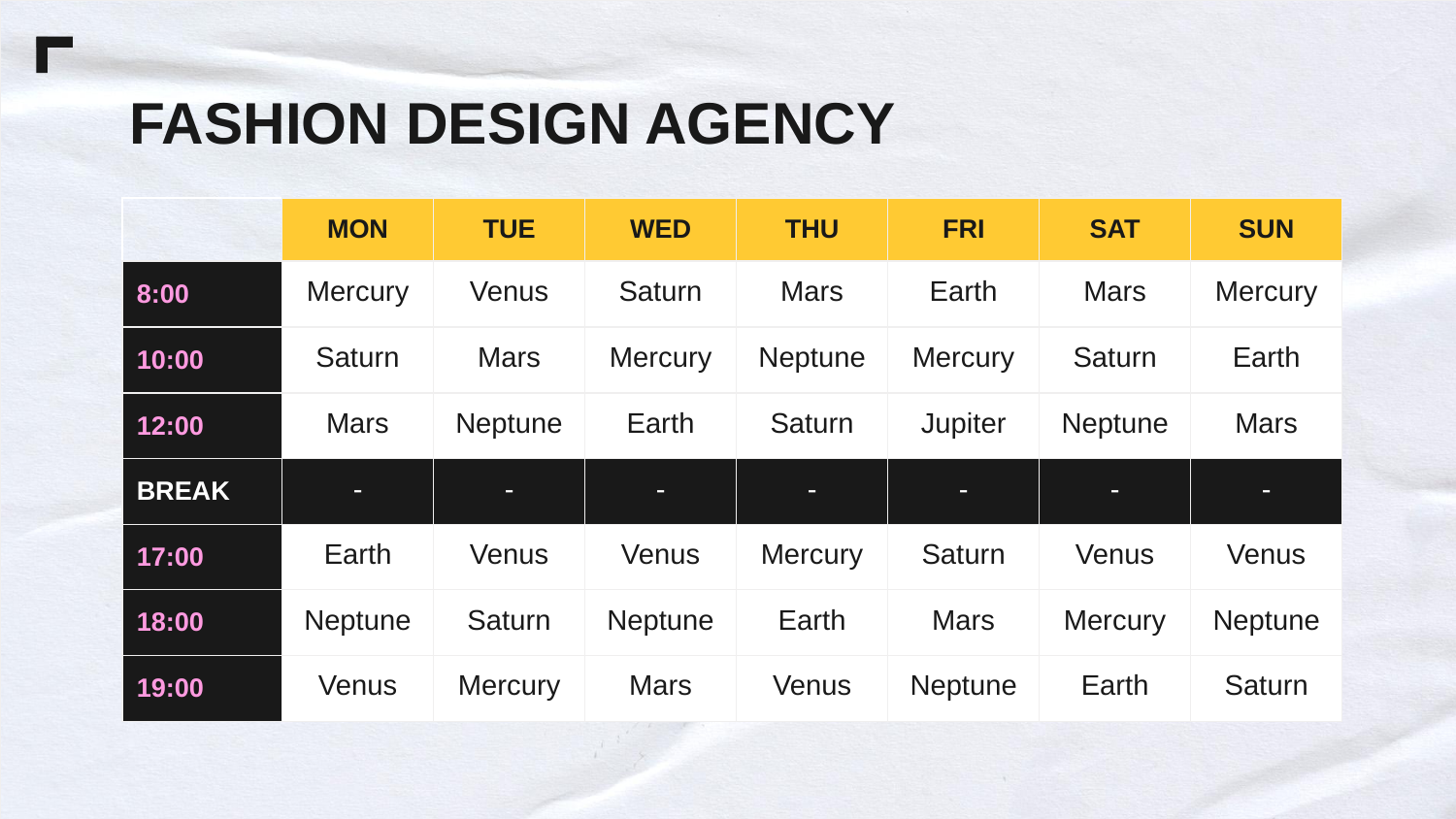

# FASHION DESIGN AGENCY
|  | MON | TUE | WED | THU | FRI | SAT | SUN |
| --- | --- | --- | --- | --- | --- | --- | --- |
| 8:00 | Mercury | Venus | Saturn | Mars | Earth | Mars | Mercury |
| 10:00 | Saturn | Mars | Mercury | Neptune | Mercury | Saturn | Earth |
| 12:00 | Mars | Neptune | Earth | Saturn | Jupiter | Neptune | Mars |
| BREAK | - | - | - | - | - | - | - |
| 17:00 | Earth | Venus | Venus | Mercury | Saturn | Venus | Venus |
| 18:00 | Neptune | Saturn | Neptune | Earth | Mars | Mercury | Neptune |
| 19:00 | Venus | Mercury | Mars | Venus | Neptune | Earth | Saturn |